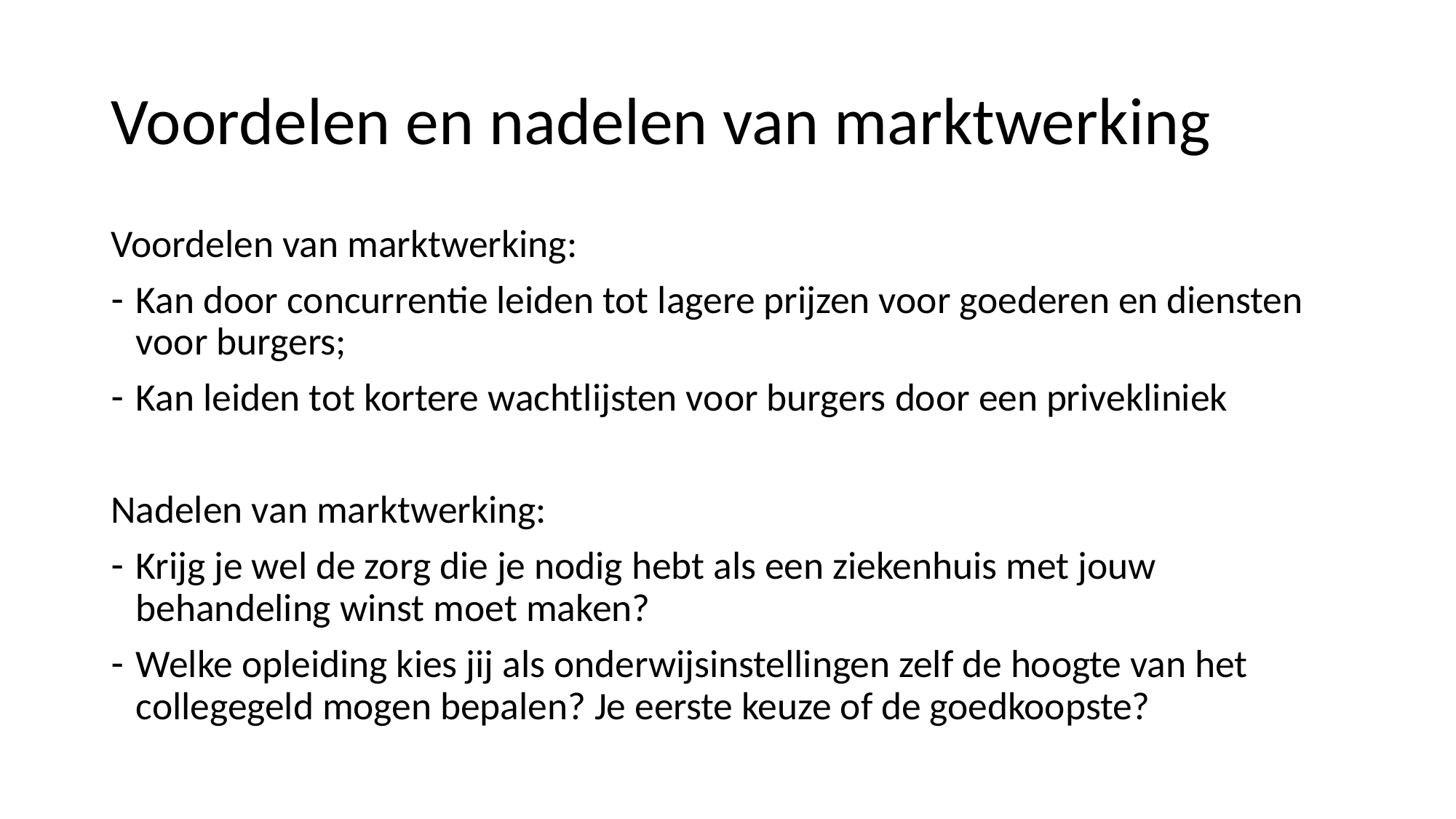

# Voordelen en nadelen van marktwerking
Voordelen van marktwerking:
Kan door concurrentie leiden tot lagere prijzen voor goederen en diensten voor burgers;
Kan leiden tot kortere wachtlijsten voor burgers door een privekliniek

Nadelen van marktwerking:
Krijg je wel de zorg die je nodig hebt als een ziekenhuis met jouw behandeling winst moet maken?
Welke opleiding kies jij als onderwijsinstellingen zelf de hoogte van het collegegeld mogen bepalen? Je eerste keuze of de goedkoopste?